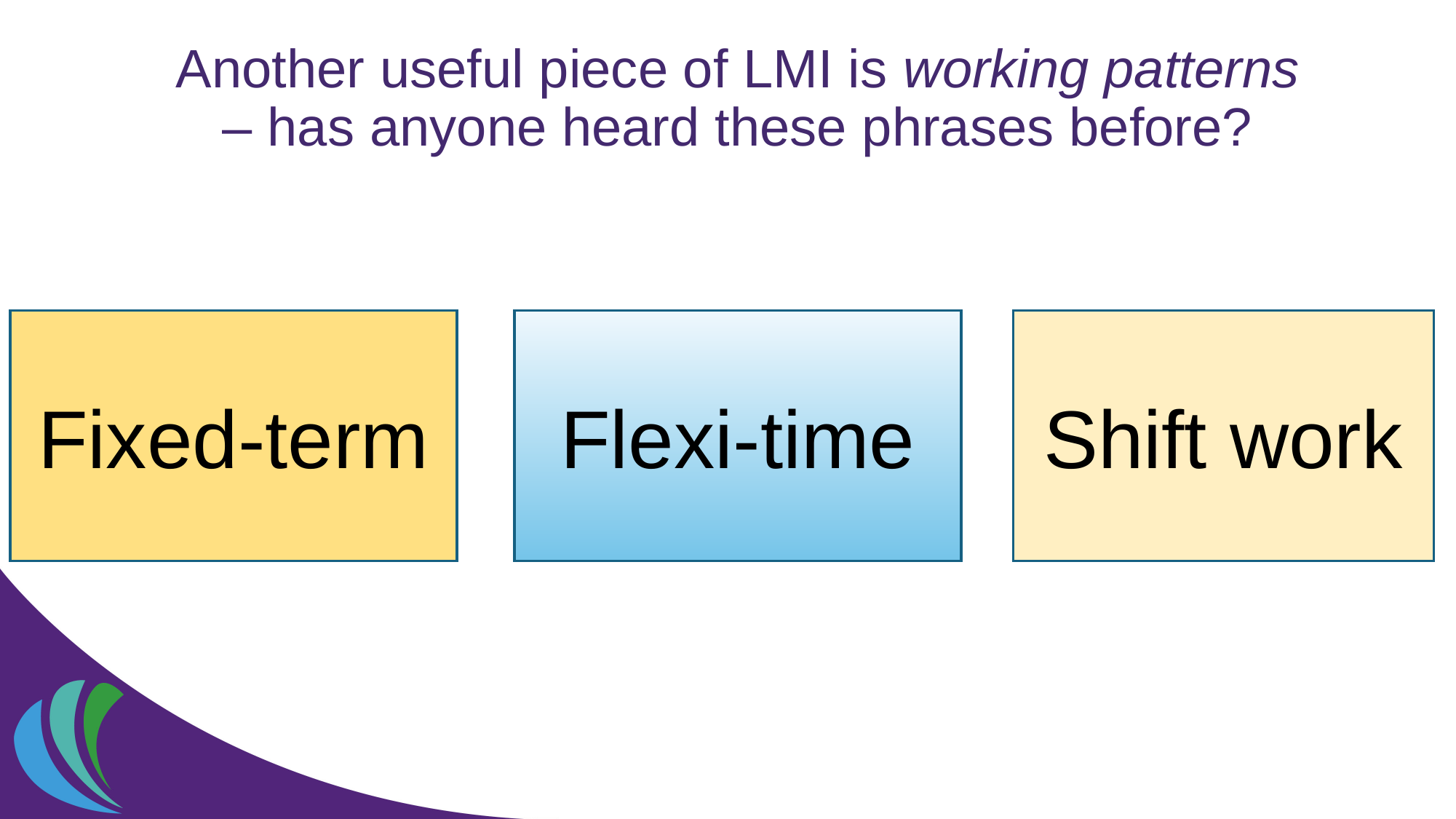

Another useful piece of LMI is working patterns
– has anyone heard these phrases before?
Fixed-term
Flexi-time
Shift work